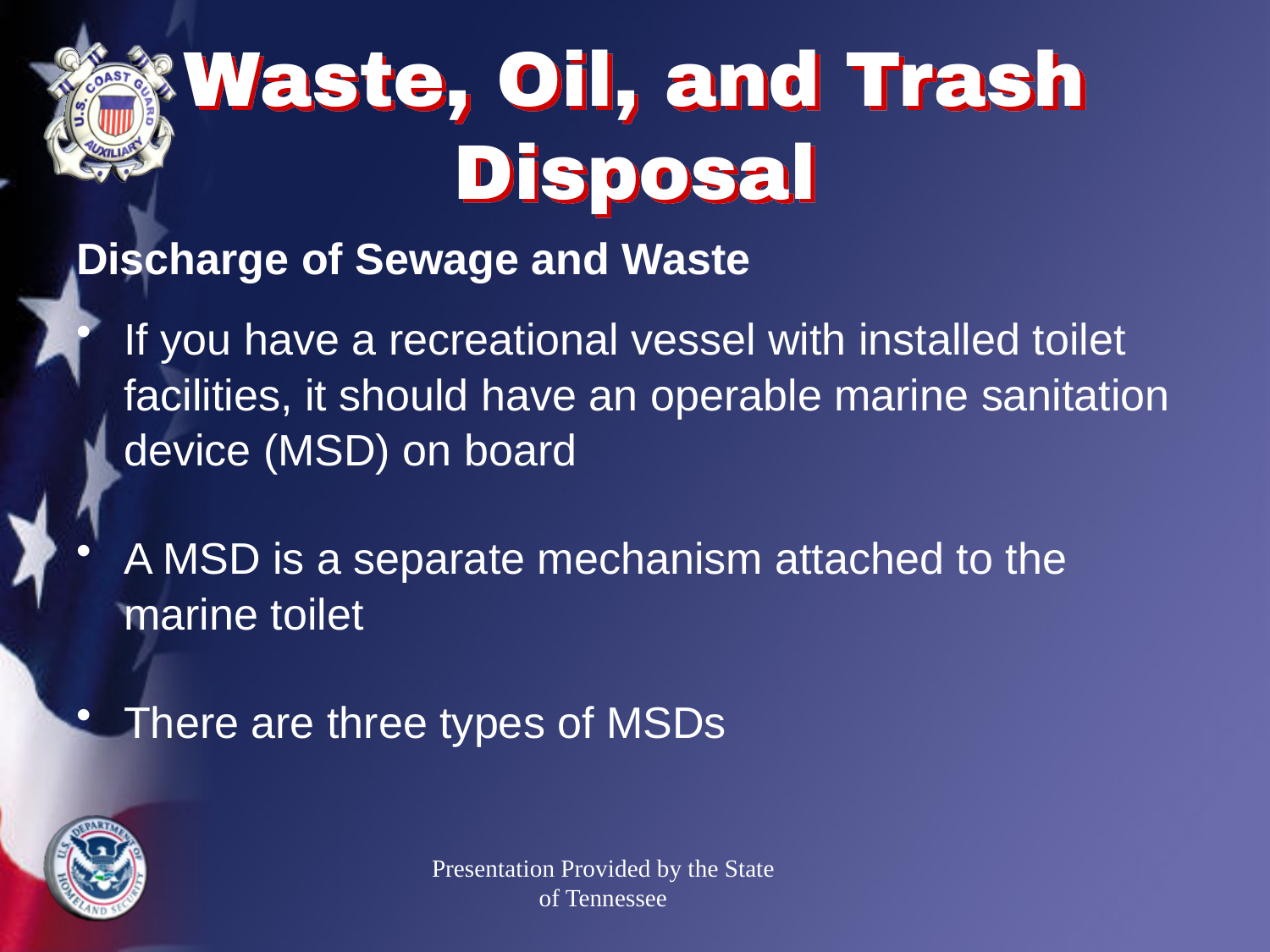

# Waste, Oil, and Trash Disposal
Discharge of Sewage and Waste
If you have a recreational vessel with installed toilet facilities, it should have an operable marine sanitation device (MSD) on board
A MSD is a separate mechanism attached to the marine toilet
There are three types of MSDs
Presentation Provided by the State of Tennessee